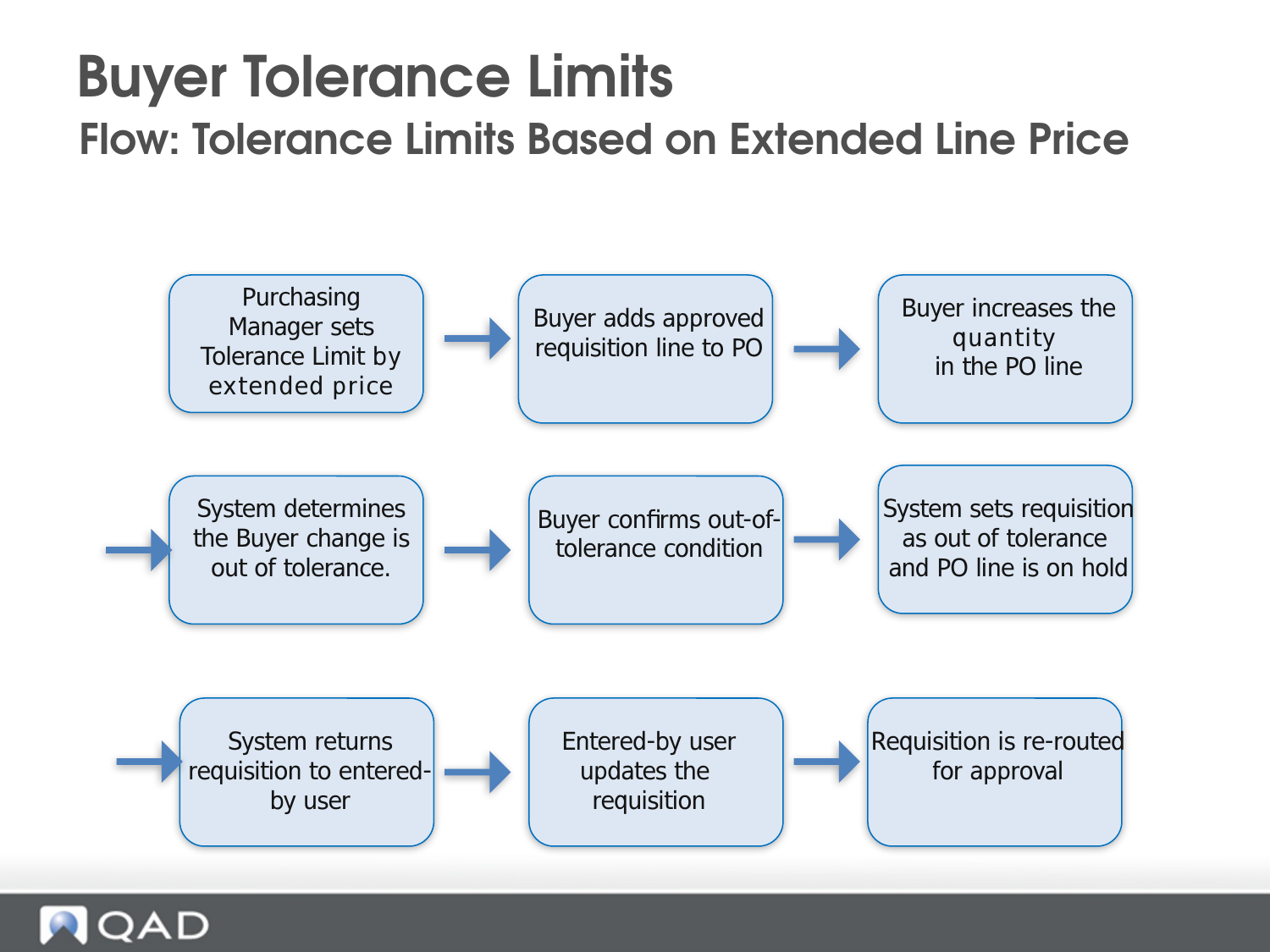

# Buyer Tolerance Limits
Flow: Tolerance Limits Based on Extended Line Price

Purchasing Manager sets Tolerance Limit by extended price

Buyer increases the quantity
in the PO line
Buyer adds approved requisition line to PO

System sets requisition as out of tolerance
and PO line is on hold

System determines the Buyer change is out of tolerance.

Buyer confirms out-of-tolerance condition

System returns requisition to entered-by user

Requisition is re-routed for approval
Entered-by user updates the
requisition